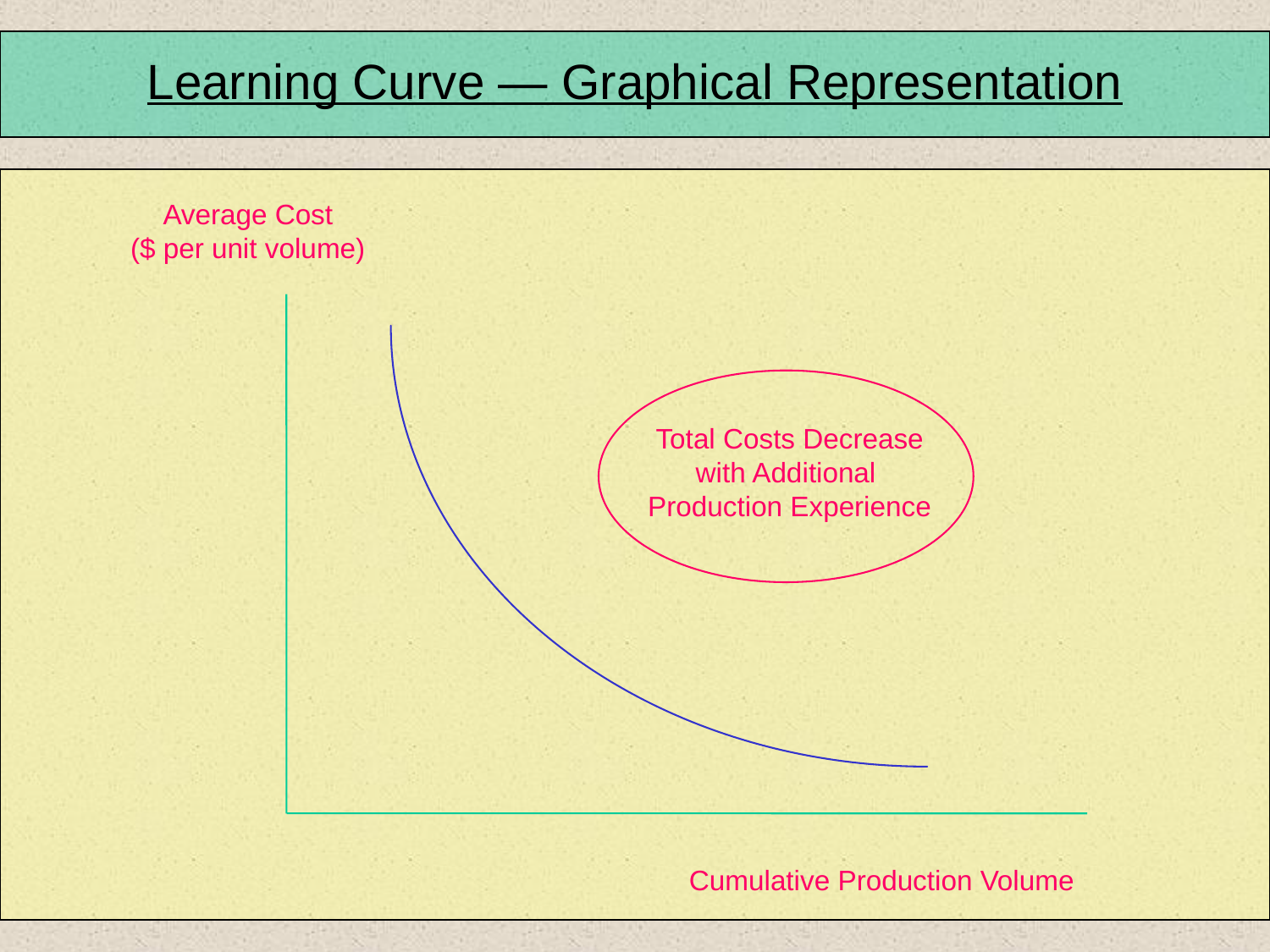

Learning Curve — Graphical Representation

Average Cost
($ per unit volume)

Total Costs Decrease
with Additional
Production Experience

Cumulative Production Volume